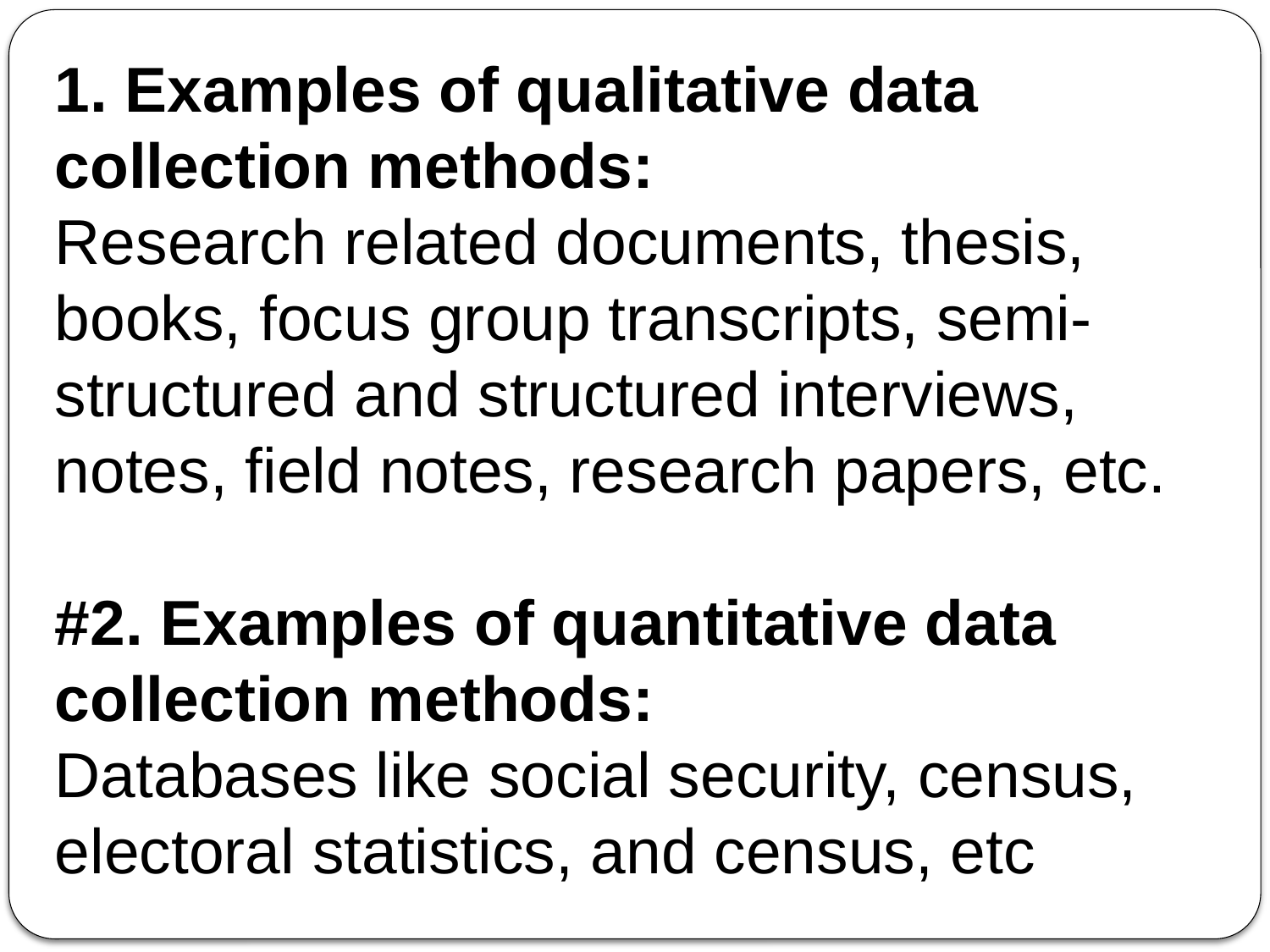

1. Examples of qualitative data collection methods:
Research related documents, thesis, books, focus group transcripts, semi-structured and structured interviews, notes, field notes, research papers, etc.

#2. Examples of quantitative data collection methods:
Databases like social security, census, electoral statistics, and census, etc